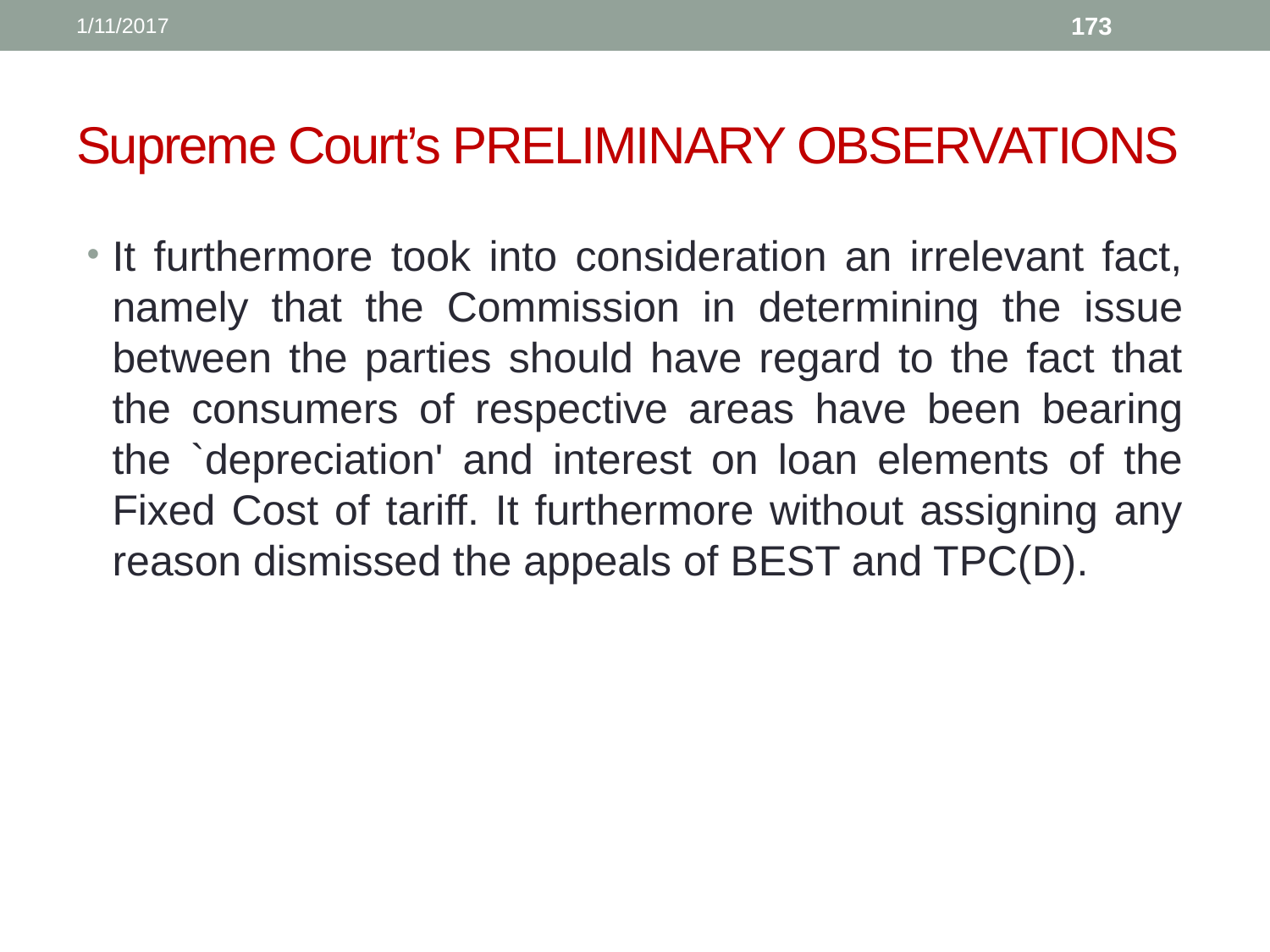

1/11/2017
173
# Supreme Court’s PRELIMINARY OBSERVATIONS
It furthermore took into consideration an irrelevant fact, namely that the Commission in determining the issue between the parties should have regard to the fact that the consumers of respective areas have been bearing the `depreciation' and interest on loan elements of the Fixed Cost of tariff. It furthermore without assigning any reason dismissed the appeals of BEST and TPC(D).